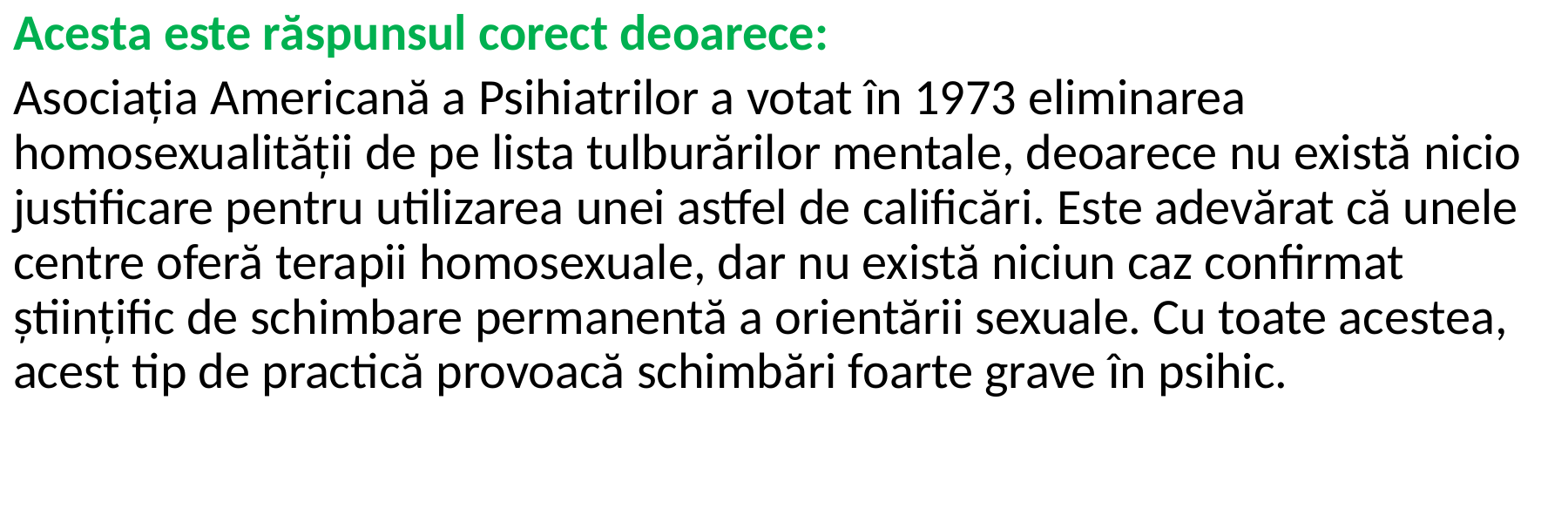

Acesta este răspunsul corect deoarece:
Asociația Americană a Psihiatrilor a votat în 1973 eliminarea homosexualității de pe lista tulburărilor mentale, deoarece nu există nicio justificare pentru utilizarea unei astfel de calificări. Este adevărat că unele centre oferă terapii homosexuale, dar nu există niciun caz confirmat științific de schimbare permanentă a orientării sexuale. Cu toate acestea, acest tip de practică provoacă schimbări foarte grave în psihic.